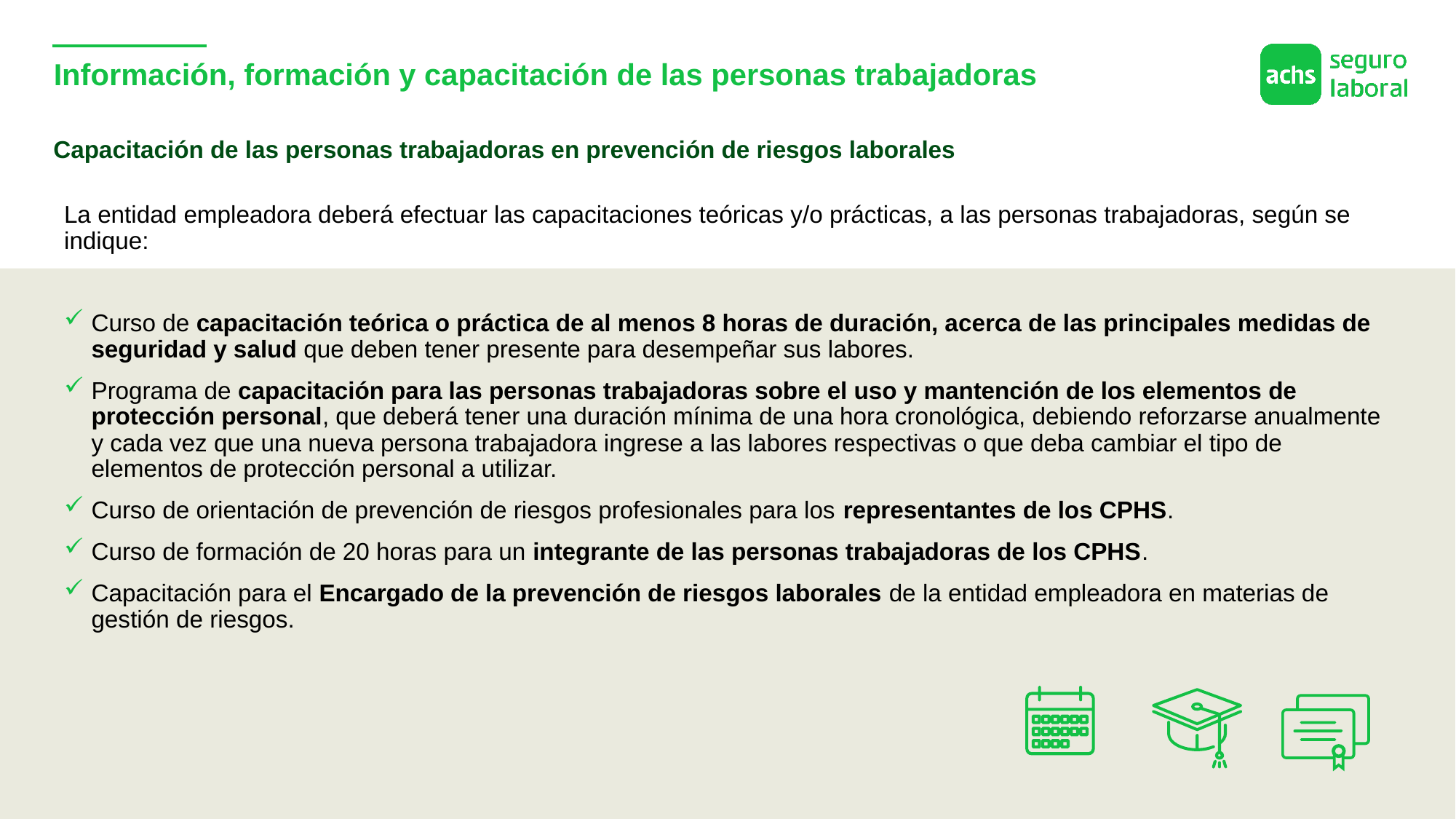

# Información, formación y capacitación de las personas trabajadoras
Capacitación de las personas trabajadoras en prevención de riesgos laborales
La entidad empleadora deberá efectuar las capacitaciones teóricas y/o prácticas, a las personas trabajadoras, según se indique:

Curso de capacitación teórica o práctica de al menos 8 horas de duración, acerca de las principales medidas de seguridad y salud que deben tener presente para desempeñar sus labores.
Programa de capacitación para las personas trabajadoras sobre el uso y mantención de los elementos de protección personal, que deberá tener una duración mínima de una hora cronológica, debiendo reforzarse anualmente y cada vez que una nueva persona trabajadora ingrese a las labores respectivas o que deba cambiar el tipo de elementos de protección personal a utilizar.
Curso de orientación de prevención de riesgos profesionales para los representantes de los CPHS.
Curso de formación de 20 horas para un integrante de las personas trabajadoras de los CPHS.
Capacitación para el Encargado de la prevención de riesgos laborales de la entidad empleadora en materias de gestión de riesgos.